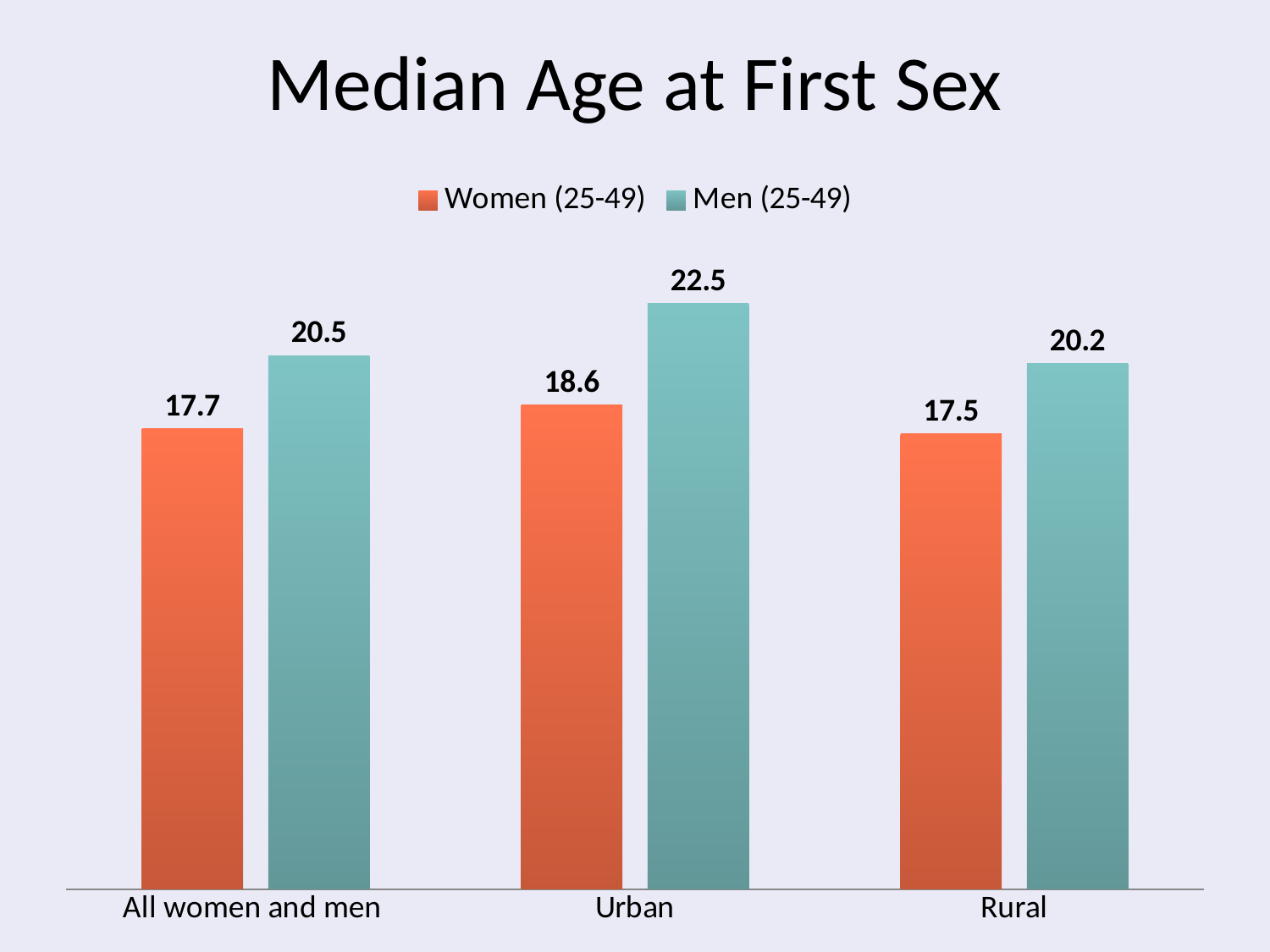

# Median Age at First Sex

### Chart

| Category | Women (25-49) | Men (25-49) |
|---|---|---|
| All women and men  | 17.7 | 20.5 |
| Urban | 18.6 | 22.5 |
| Rural | 17.5 | 20.2 |